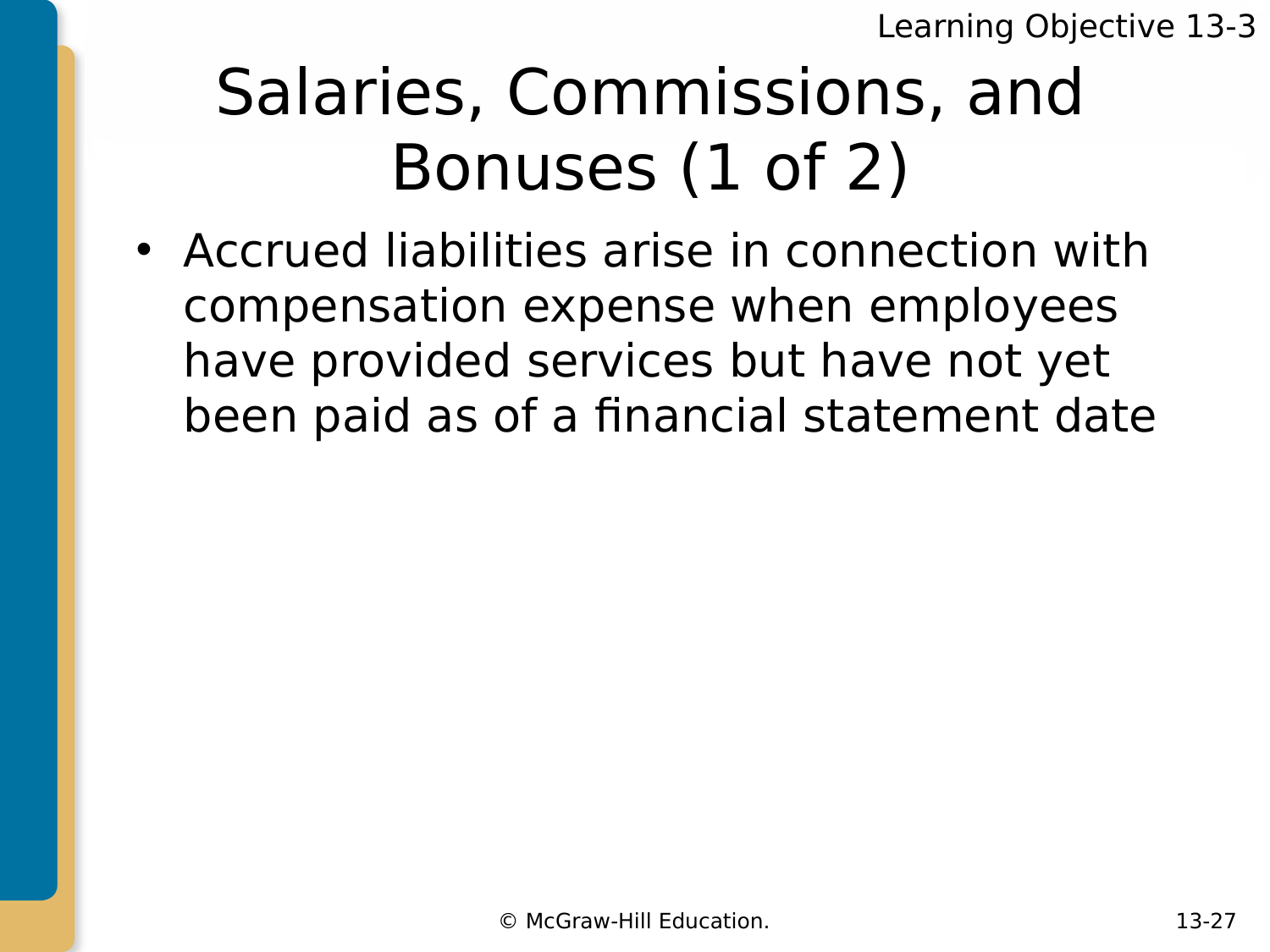

Learning Objective 13-3
# Salaries, Commissions, and Bonuses (1 of 2)
Accrued liabilities arise in connection with compensation expense when employees have provided services but have not yet been paid as of a financial statement date